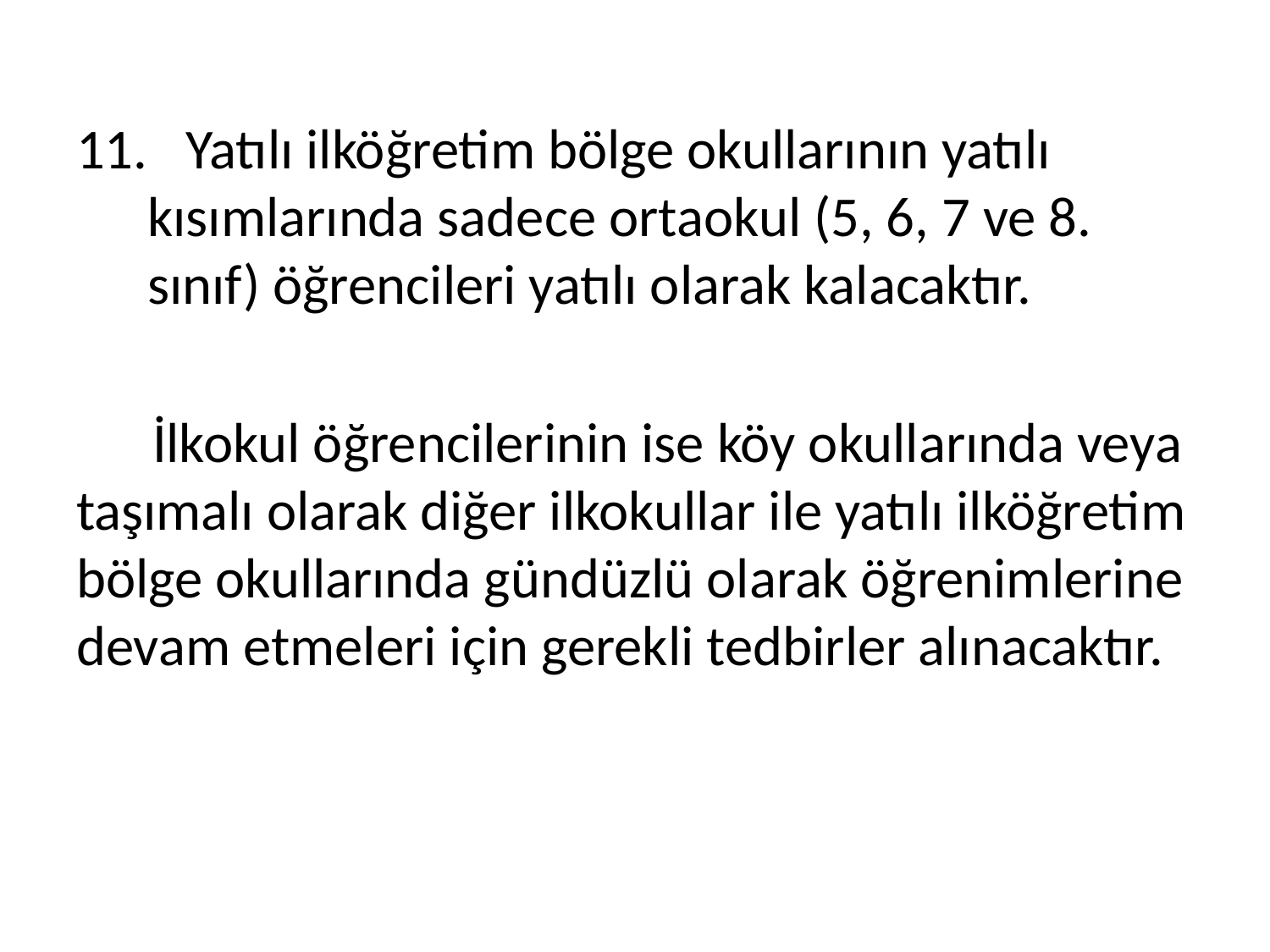

Yatılı ilköğretim bölge okullarının yatılı kısımlarında sadece ortaokul (5, 6, 7 ve 8. sınıf) öğrencileri yatılı olarak kalacaktır.

      İlkokul öğrencilerinin ise köy okullarında veya taşımalı olarak diğer ilkokullar ile yatılı ilköğretim bölge okullarında gündüzlü olarak öğrenimlerine devam etmeleri için gerekli tedbirler alınacaktır.